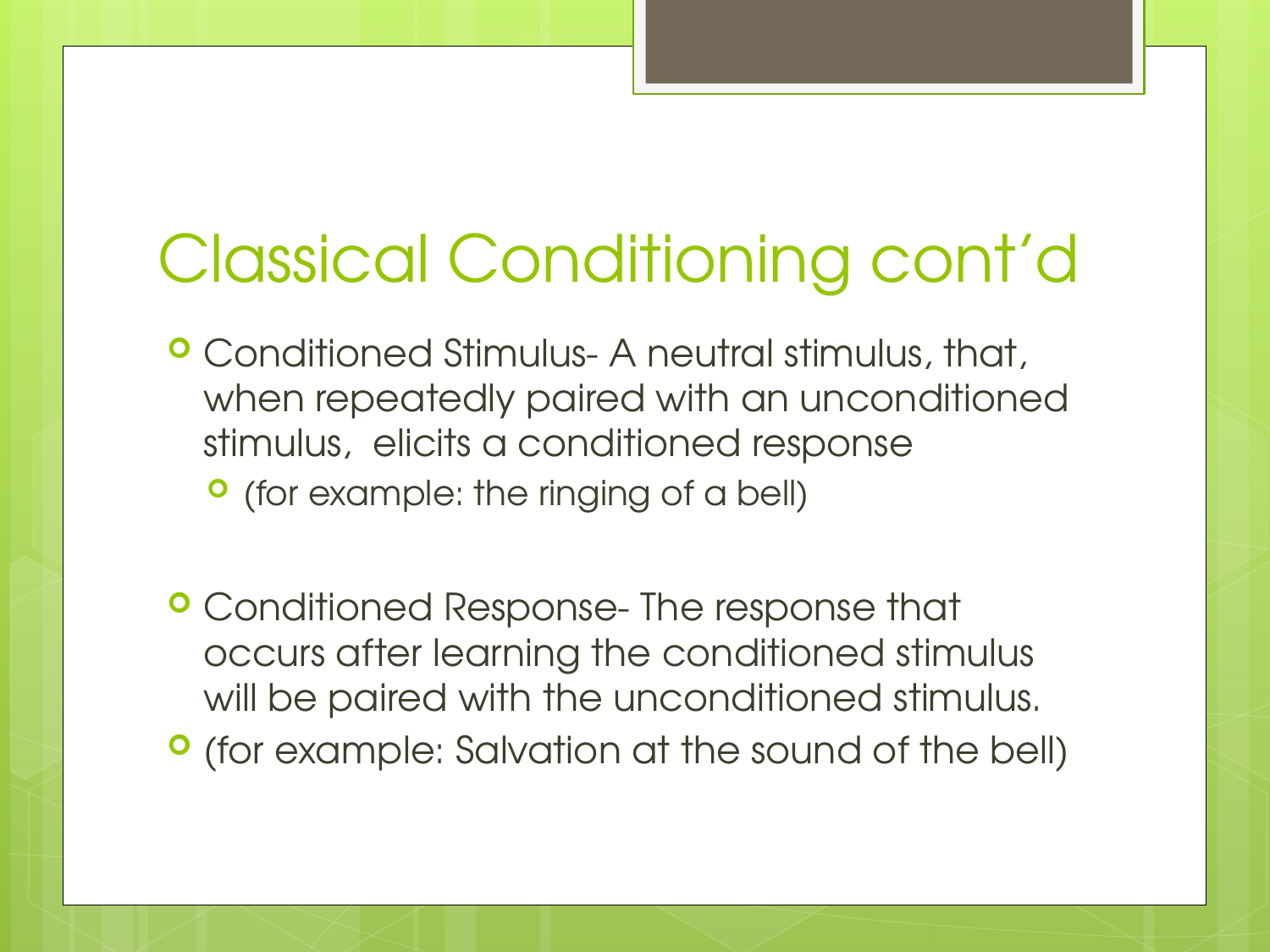

# Classical Conditioning cont’d
Conditioned Stimulus- A neutral stimulus, that, when repeatedly paired with an unconditioned stimulus,  elicits a conditioned response
(for example: the ringing of a bell)

Conditioned Response- The response that occurs after learning the conditioned stimulus will be paired with the unconditioned stimulus.
(for example: Salvation at the sound of the bell)